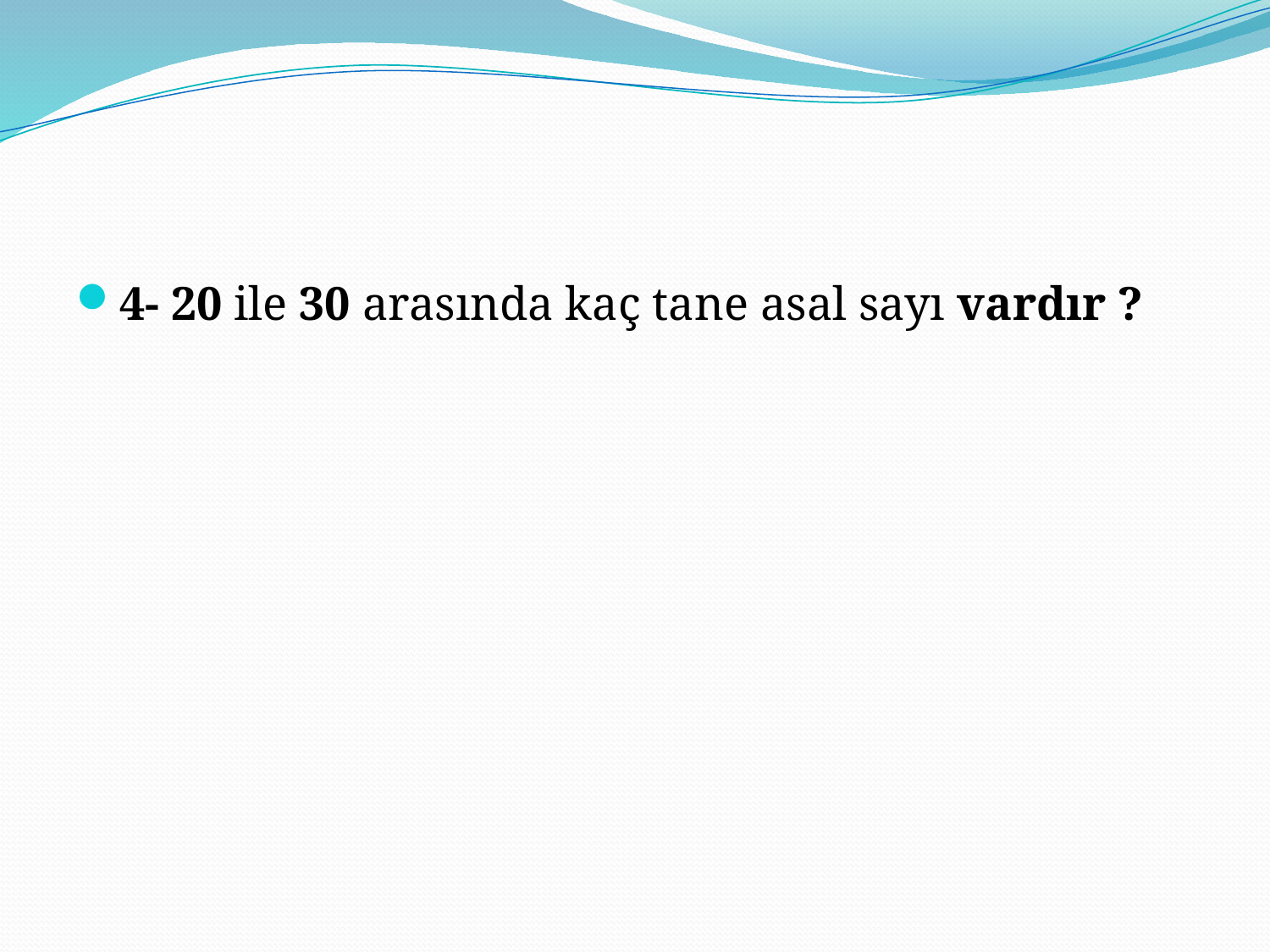

#
4- 20 ile 30 arasında kaç tane asal sayı vardır ?